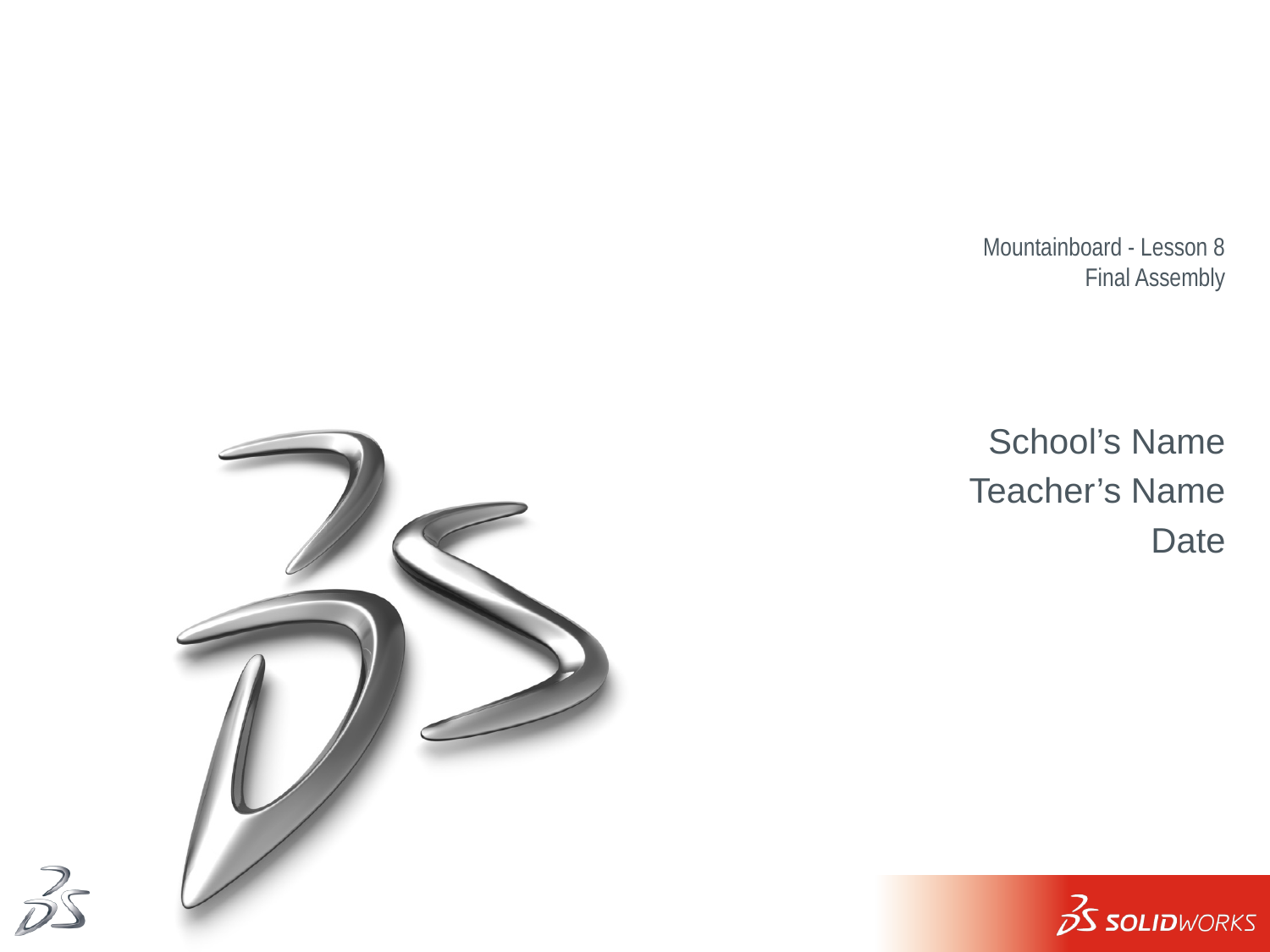

# Mountainboard - Lesson 8 Final Assembly
School’s Name
Teacher’s Name
Date